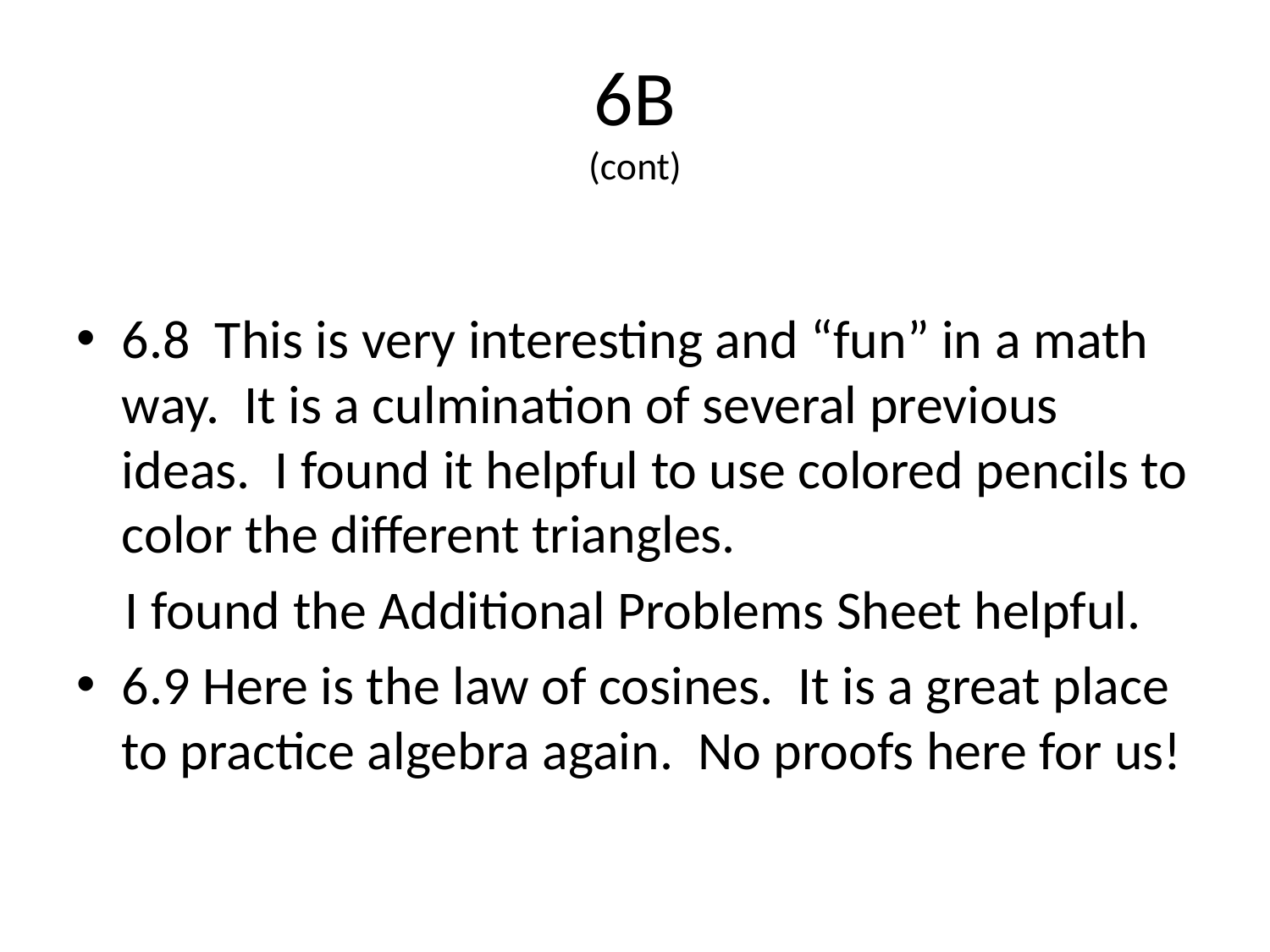

# 6B (cont)

6.8  This is very interesting and “fun” in a math way.  It is a culmination of several previous ideas.  I found it helpful to use colored pencils to color the different triangles.
    I found the Additional Problems Sheet helpful.
6.9 Here is the law of cosines.  It is a great place to practice algebra again.  No proofs here for us!